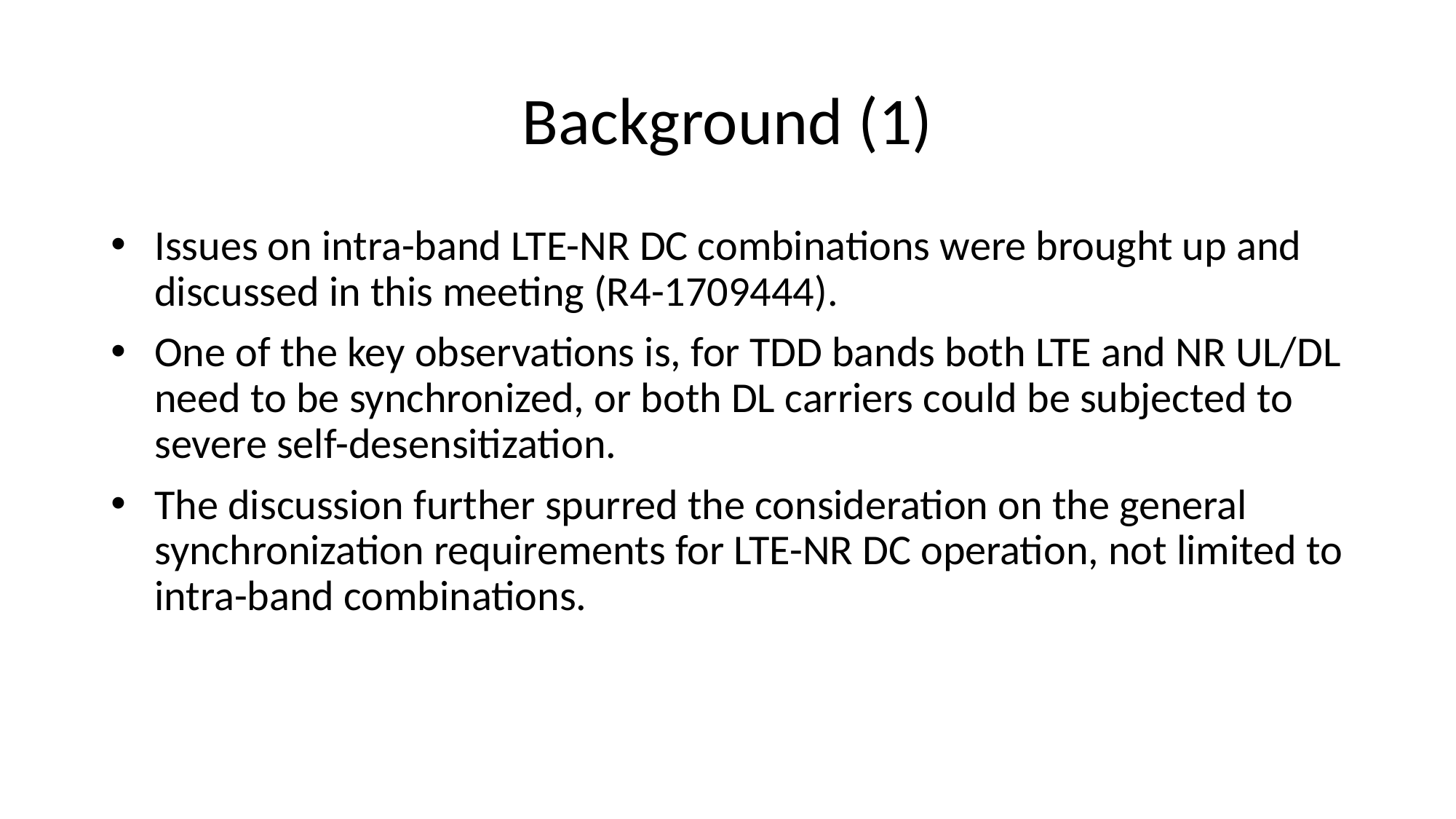

# Background (1)
Issues on intra-band LTE-NR DC combinations were brought up and discussed in this meeting (R4-1709444).
One of the key observations is, for TDD bands both LTE and NR UL/DL need to be synchronized, or both DL carriers could be subjected to severe self-desensitization.
The discussion further spurred the consideration on the general synchronization requirements for LTE-NR DC operation, not limited to intra-band combinations.